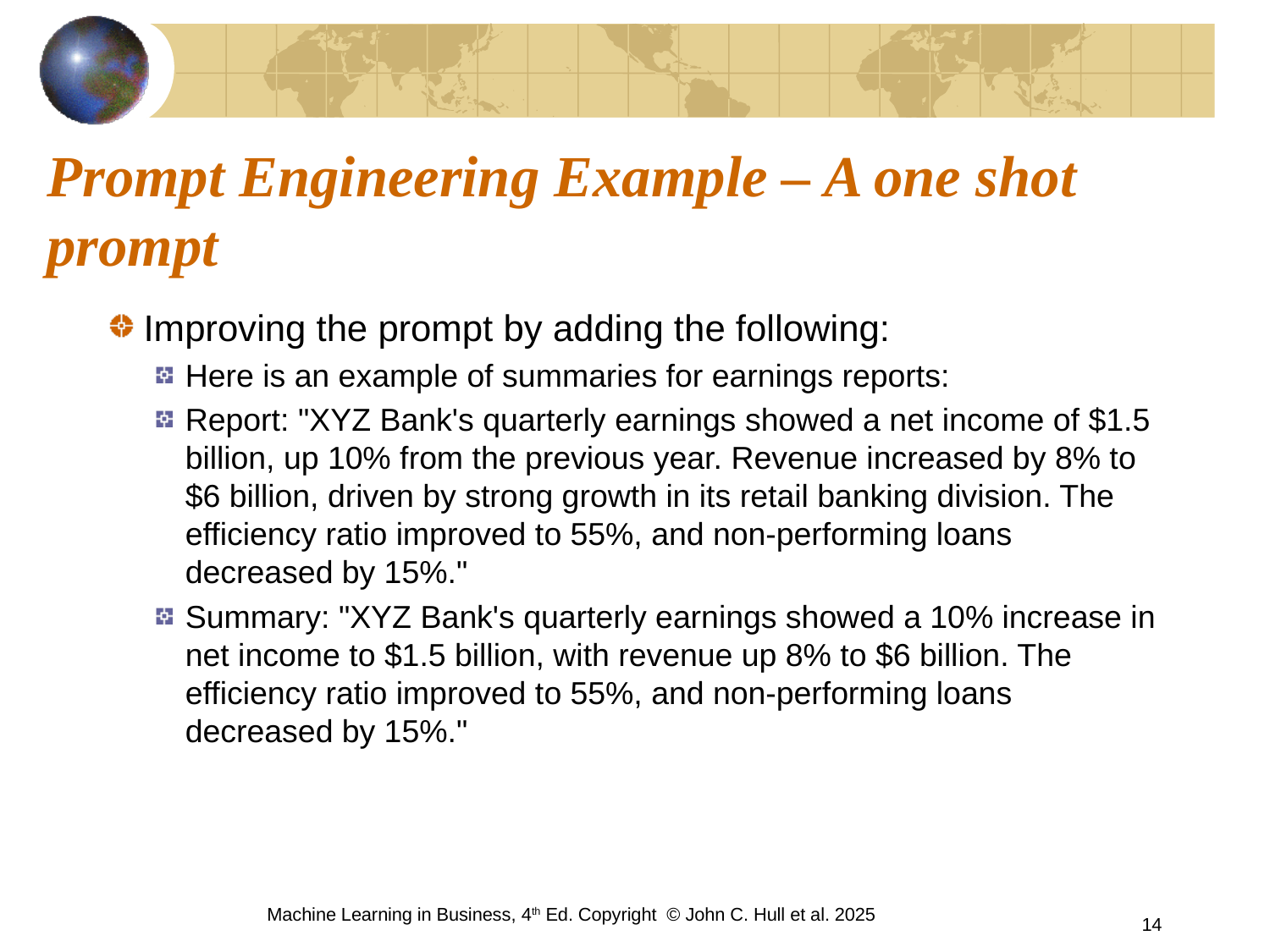

# Prompt Engineering Example – A one shot prompt
Improving the prompt by adding the following:
Here is an example of summaries for earnings reports:
Report: "XYZ Bank's quarterly earnings showed a net income of $1.5 billion, up 10% from the previous year. Revenue increased by 8% to $6 billion, driven by strong growth in its retail banking division. The efficiency ratio improved to 55%, and non-performing loans decreased by 15%."
Summary: "XYZ Bank's quarterly earnings showed a 10% increase in net income to $1.5 billion, with revenue up 8% to $6 billion. The efficiency ratio improved to 55%, and non-performing loans decreased by 15%."
Machine Learning in Business, 4th Ed. Copyright  © John C. Hull et al. 2025
14